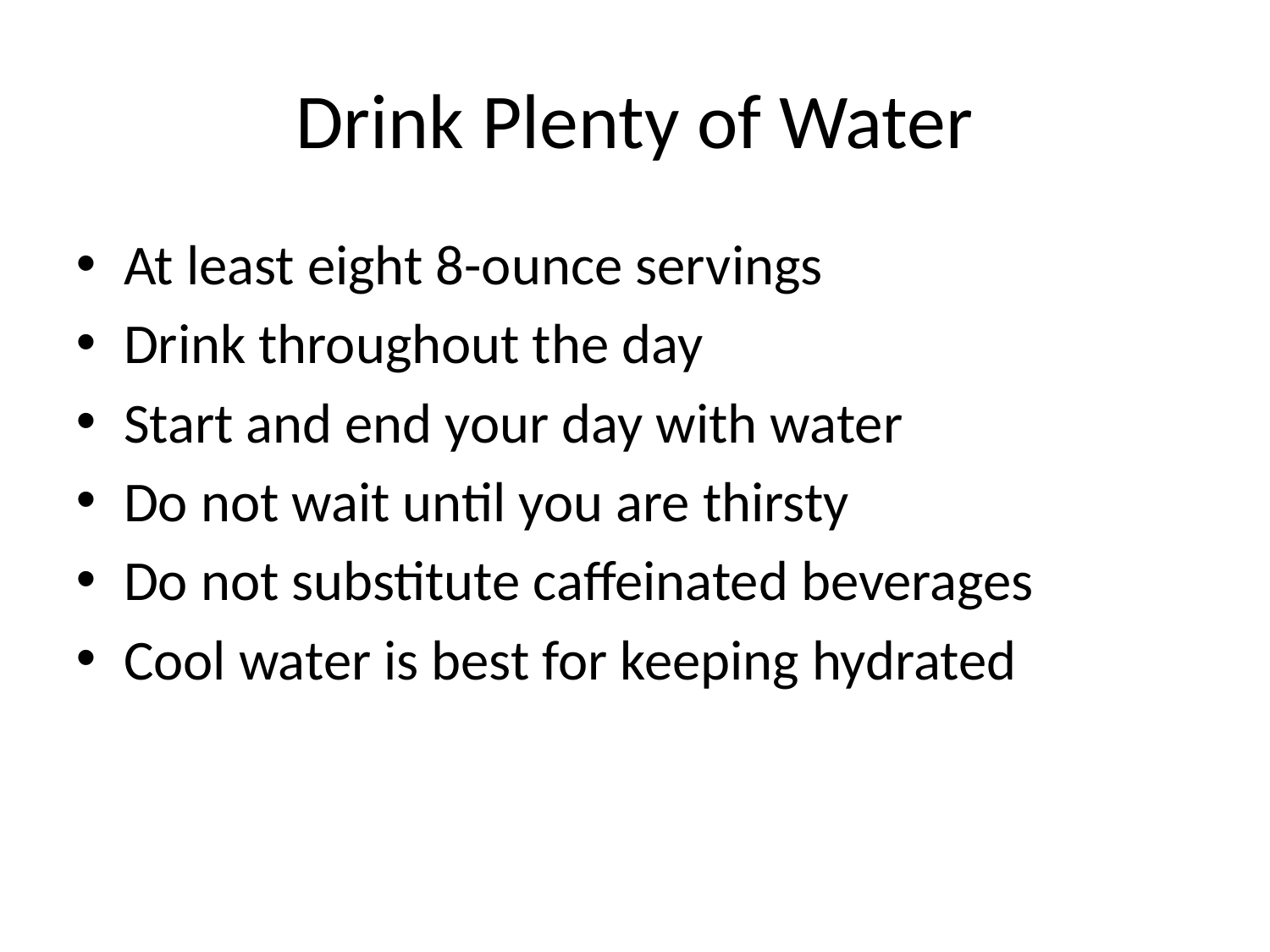

# Drink Plenty of Water
At least eight 8-ounce servings
Drink throughout the day
Start and end your day with water
Do not wait until you are thirsty
Do not substitute caffeinated beverages
Cool water is best for keeping hydrated